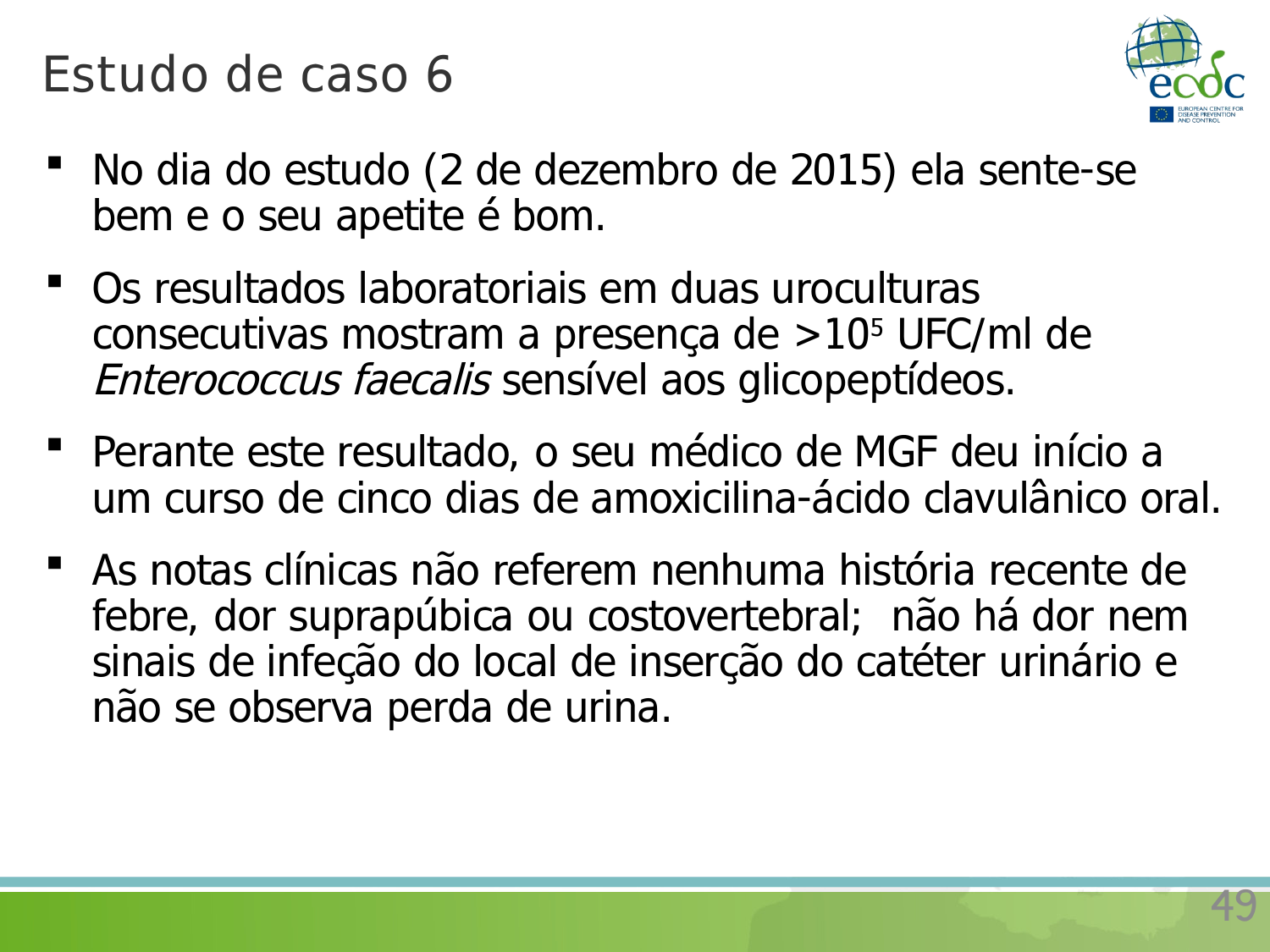

# Estudo de caso 6
No dia do estudo (2 de dezembro de 2015) ela sente-se bem e o seu apetite é bom.
Os resultados laboratoriais em duas uroculturas consecutivas mostram a presença de >105 UFC/ml de Enterococcus faecalis sensível aos glicopeptídeos.
Perante este resultado, o seu médico de MGF deu início a um curso de cinco dias de amoxicilina-ácido clavulânico oral.
As notas clínicas não referem nenhuma história recente de febre, dor suprapúbica ou costovertebral;  não há dor nem sinais de infeção do local de inserção do catéter urinário e não se observa perda de urina.

49